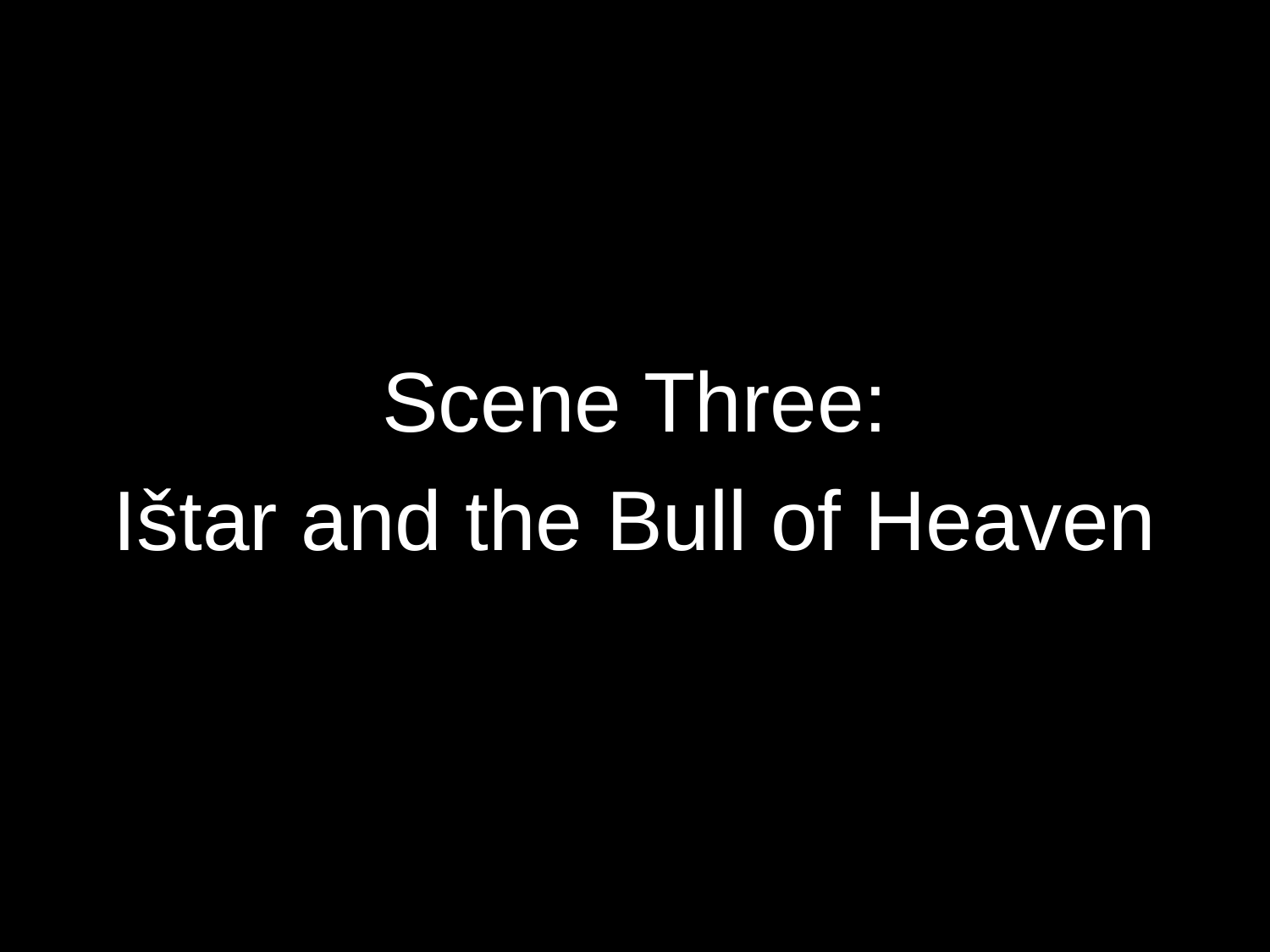

#

Scene Three:
Ištar and the Bull of Heaven